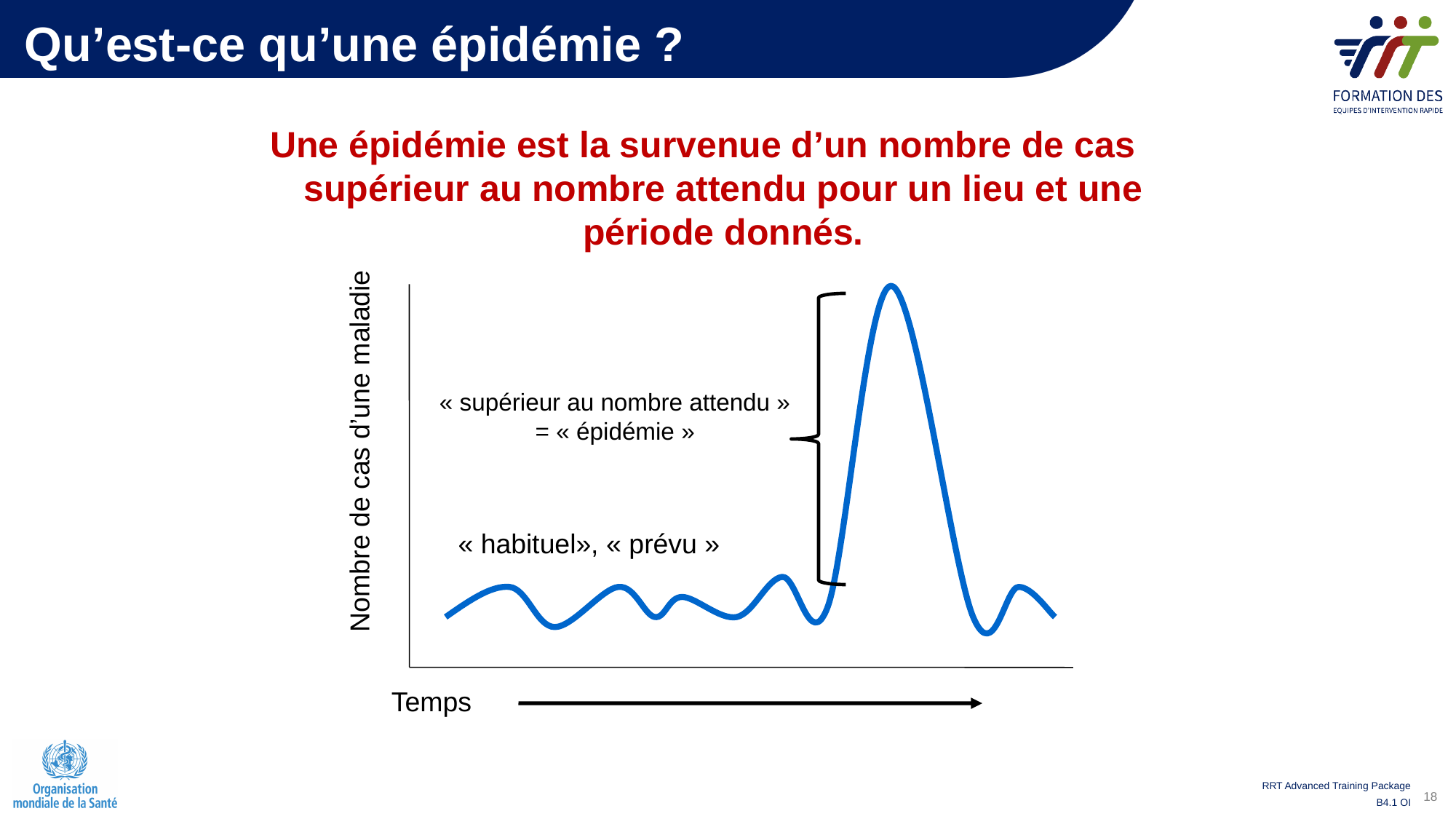

Qu’est-ce qu’une épidémie ?
Une épidémie est la survenue d’un nombre de cas supérieur au nombre attendu pour un lieu et une période donnés.

« supérieur au nombre attendu »
= « épidémie »
Nombre de cas d’une maladie
« habituel», « prévu »

Temps